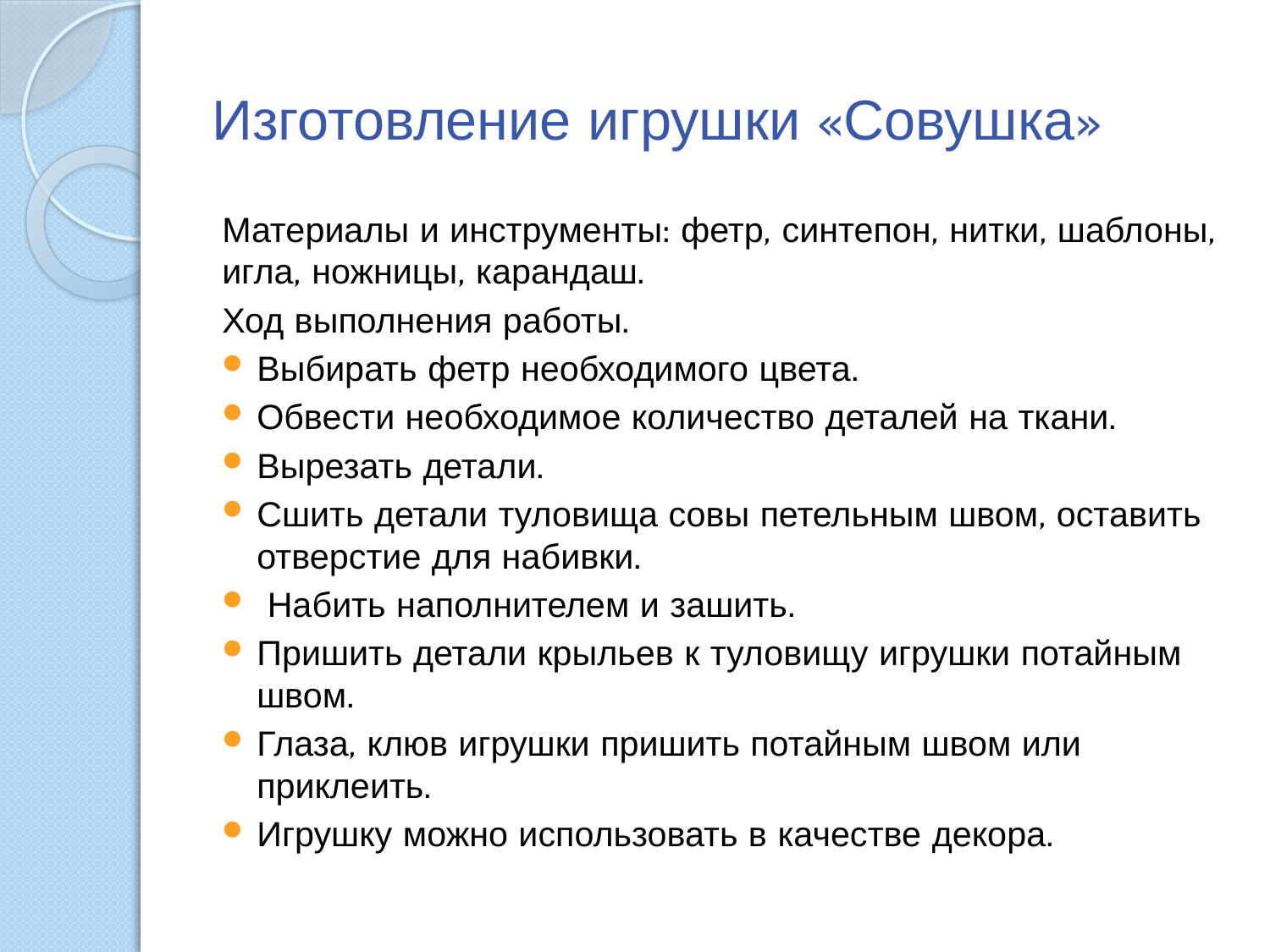

# Изготовление игрушки «Совушка»
Материалы и инструменты: фетр, синтепон, нитки, шаблоны, игла, ножницы, карандаш.
Ход выполнения работы.
Выбирать фетр необходимого цвета.
Обвести необходимое количество деталей на ткани.
Вырезать детали.
Сшить детали туловища совы петельным швом, оставить отверстие для набивки.
 Набить наполнителем и зашить.
Пришить детали крыльев к туловищу игрушки потайным швом.
Глаза, клюв игрушки пришить потайным швом или приклеить.
Игрушку можно использовать в качестве декора.